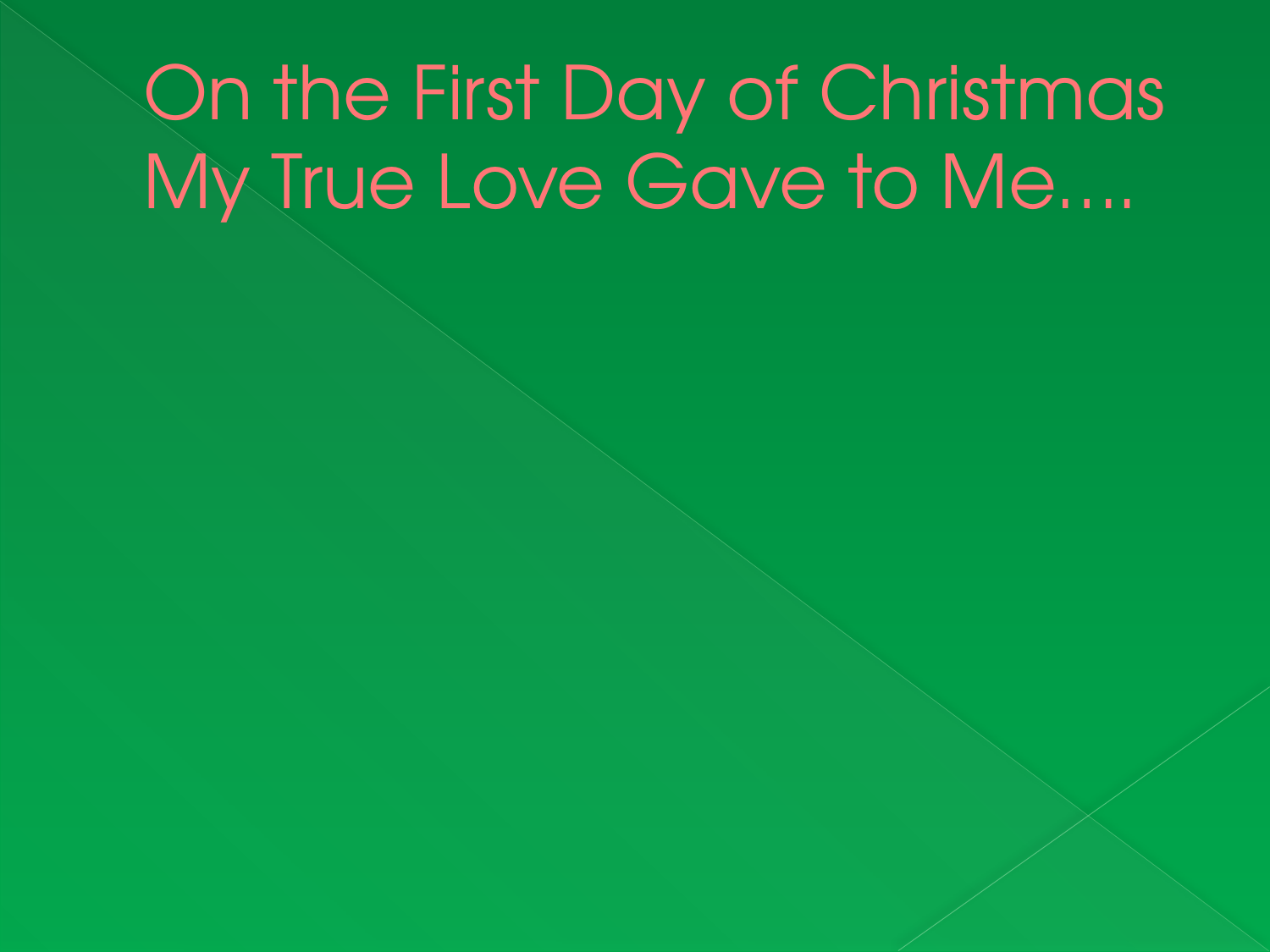

# On the First Day of Christmas My True Love Gave to Me….